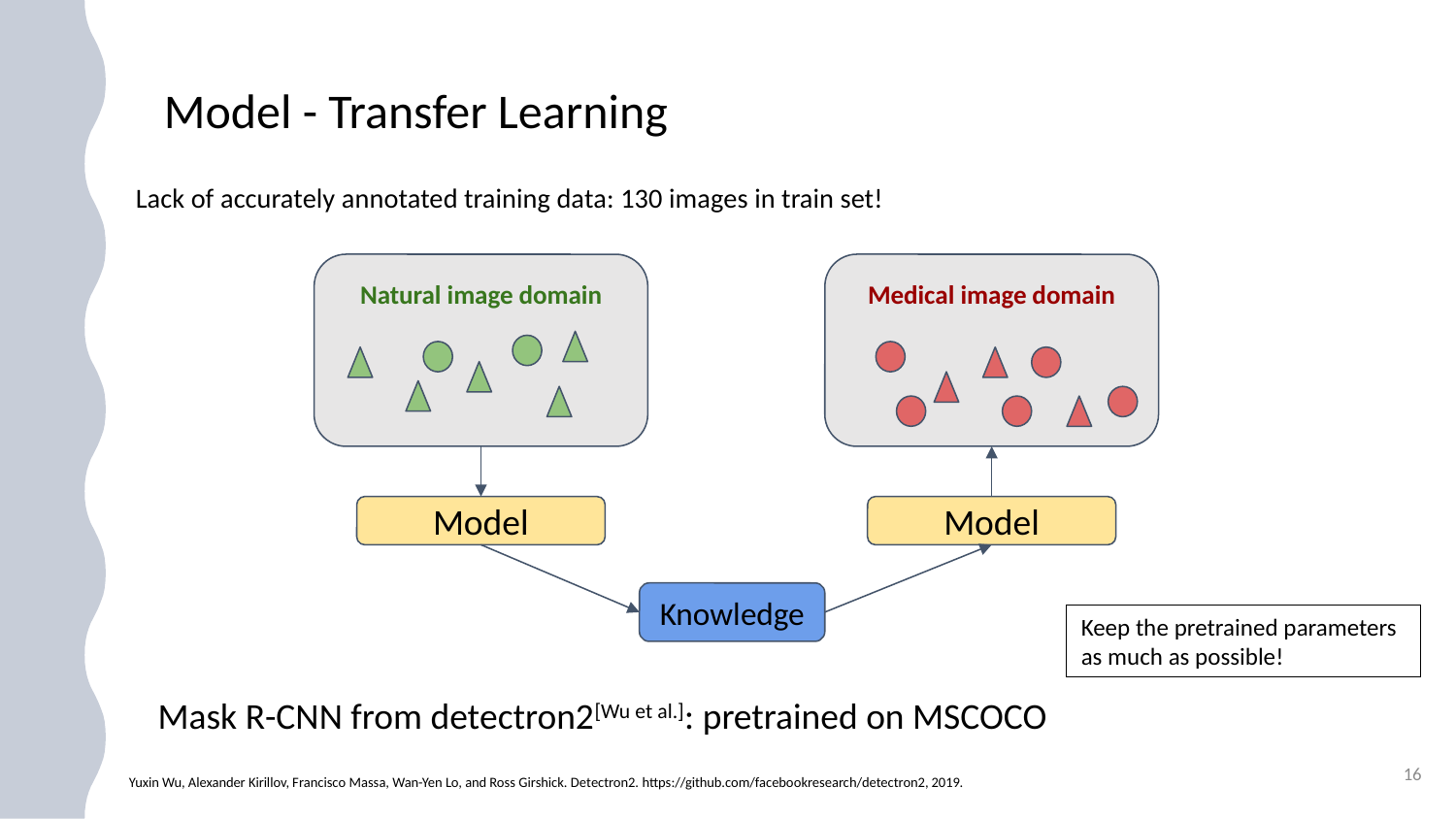

# Model - Transfer Learning
Lack of accurately annotated training data: 130 images in train set!
Natural image domain
Medical image domain

Model
Model
Knowledge
Keep the pretrained parameters as much as possible!
Mask R-CNN from detectron2[Wu et al.]: pretrained on MSCOCO
16
Yuxin Wu, Alexander Kirillov, Francisco Massa, Wan-Yen Lo, and Ross Girshick. Detectron2. https://github.com/facebookresearch/detectron2, 2019.